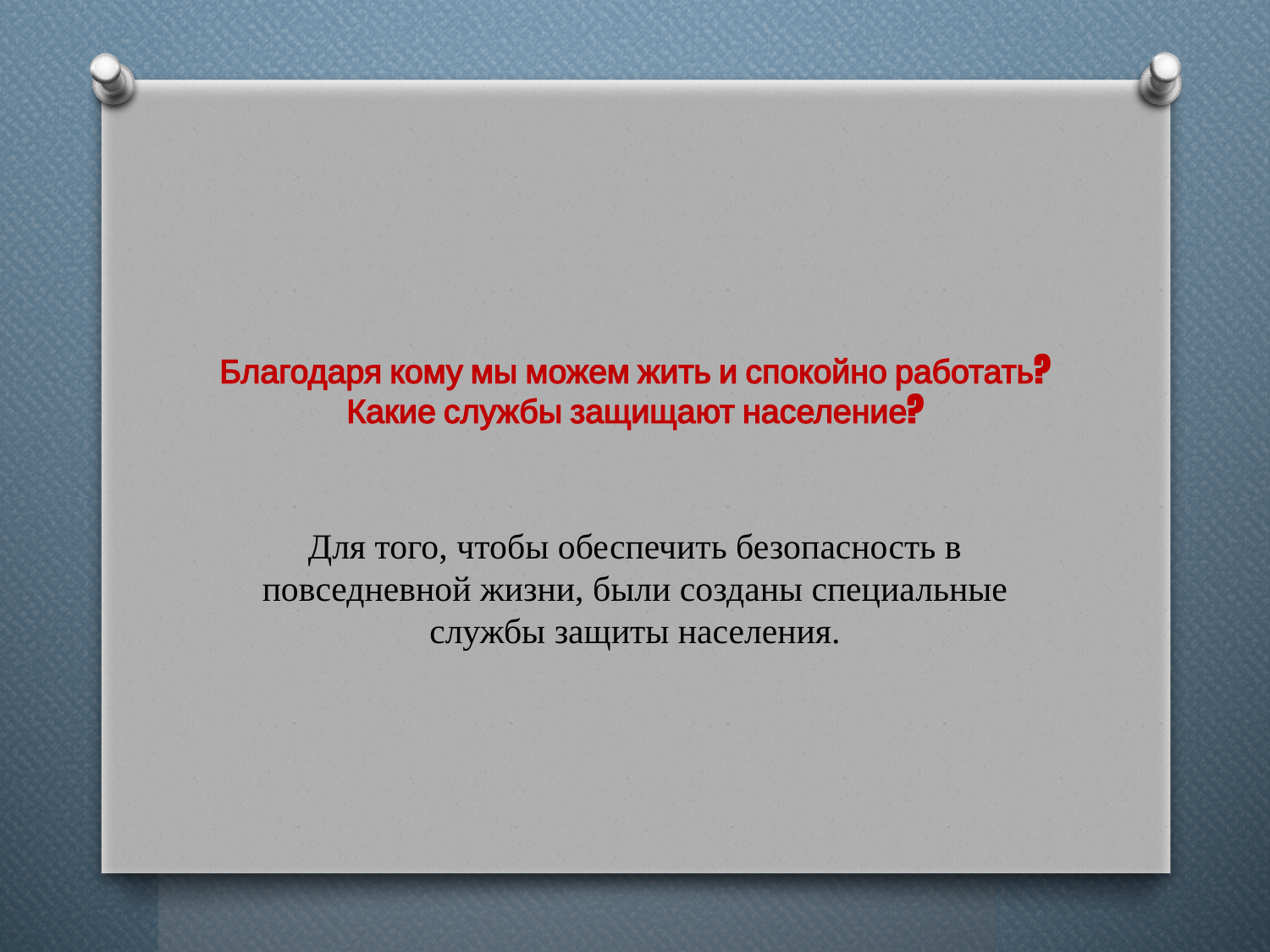

# Благодаря кому мы можем жить и спокойно работать? Какие службы защищают население?
Для того, чтобы обеспечить безопасность в повседневной жизни, были созданы специальные службы защиты населения.